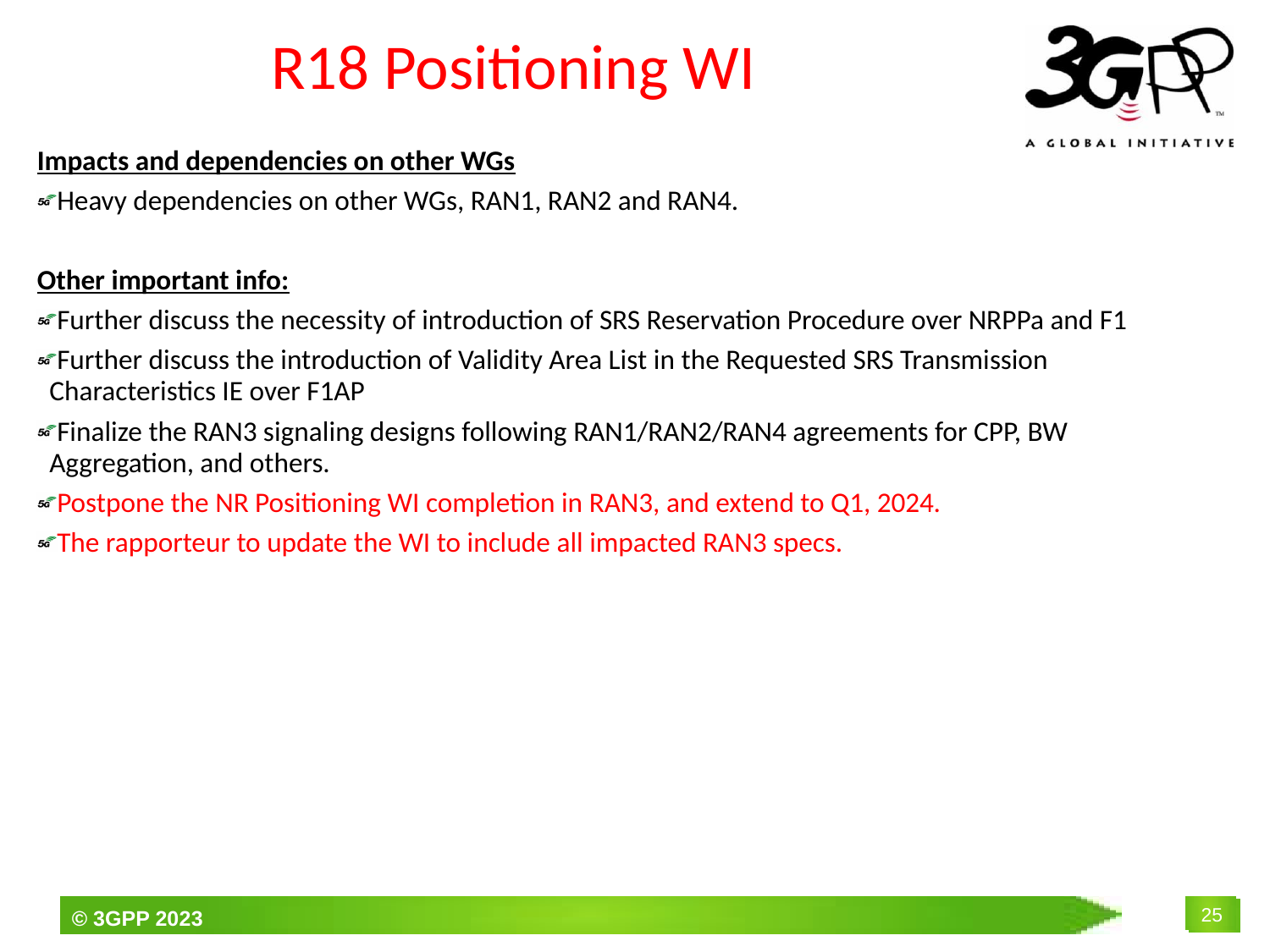

# R18 Positioning WI
Impacts and dependencies on other WGs
Heavy dependencies on other WGs, RAN1, RAN2 and RAN4.

Other important info:
Further discuss the necessity of introduction of SRS Reservation Procedure over NRPPa and F1
Further discuss the introduction of Validity Area List in the Requested SRS Transmission Characteristics IE over F1AP
Finalize the RAN3 signaling designs following RAN1/RAN2/RAN4 agreements for CPP, BW Aggregation, and others.
Postpone the NR Positioning WI completion in RAN3, and extend to Q1, 2024.
The rapporteur to update the WI to include all impacted RAN3 specs.

25